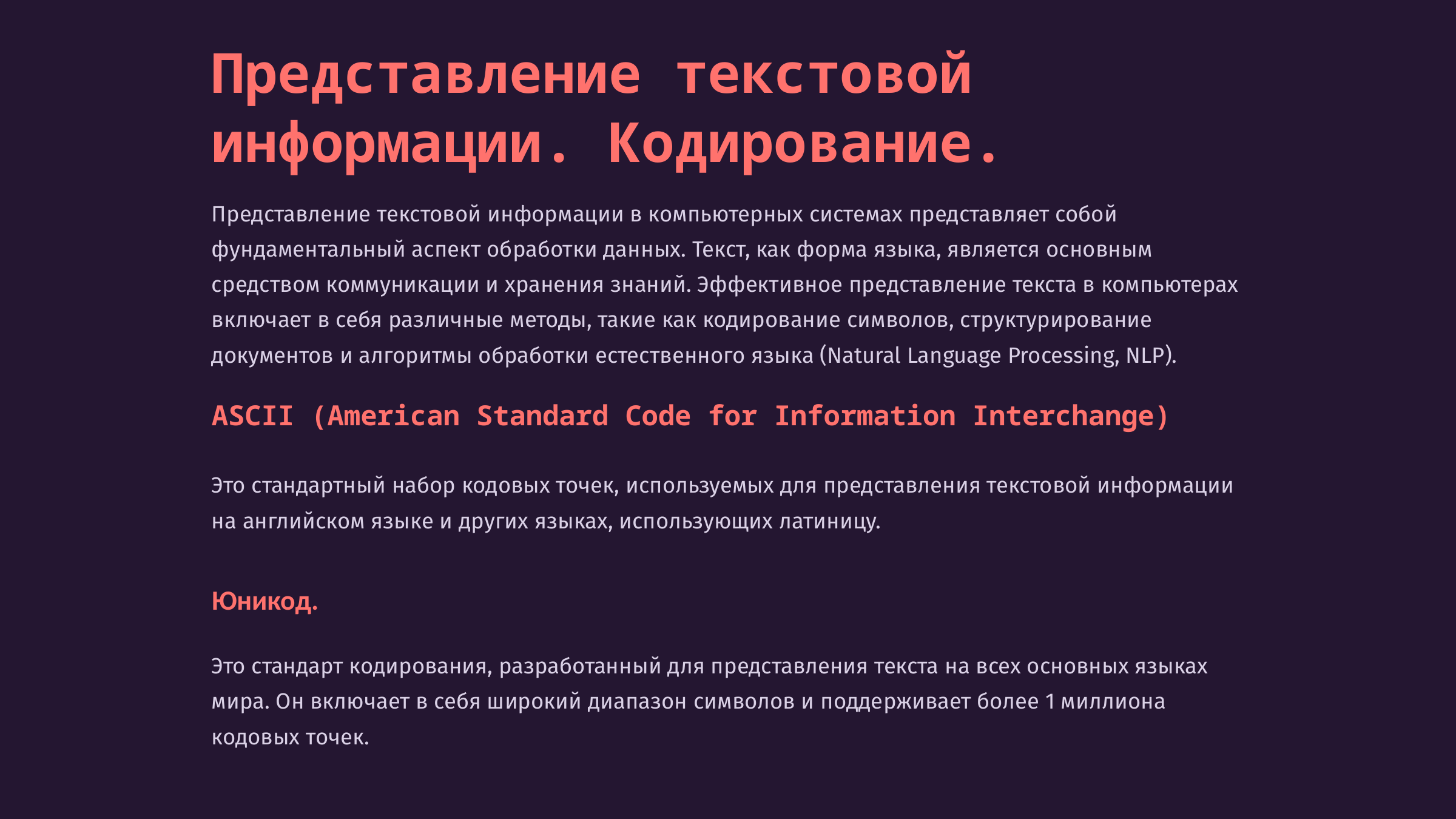

Представление текстовой информации. Кодирование.
Представление текстовой информации в компьютерных системах представляет собой фундаментальный аспект обработки данных. Текст, как форма языка, является основным средством коммуникации и хранения знаний. Эффективное представление текста в компьютерах включает в себя различные методы, такие как кодирование символов, структурирование документов и алгоритмы обработки естественного языка (Natural Language Processing, NLP).
ASCII (American Standard Code for Information Interchange)
Это стандартный набор кодовых точек, используемых для представления текстовой информации на английском языке и других языках, использующих латиницу.
Юникод.
Это стандарт кодирования, разработанный для представления текста на всех основных языках мира. Он включает в себя широкий диапазон символов и поддерживает более 1 миллиона кодовых точек.